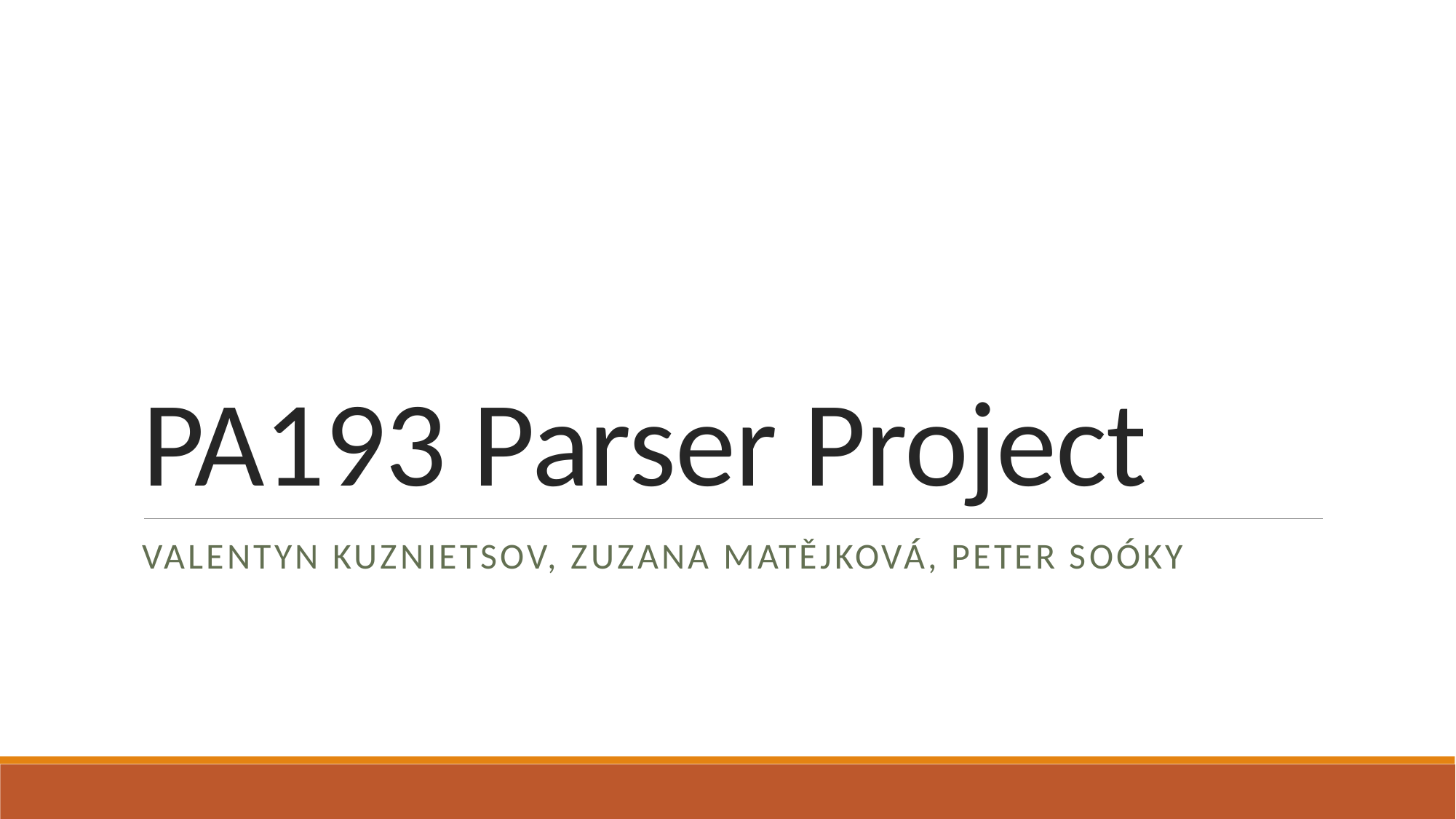

# PA193 Parser Project
Valentyn Kuznietsov, Zuzana Matějková, Peter Soóky